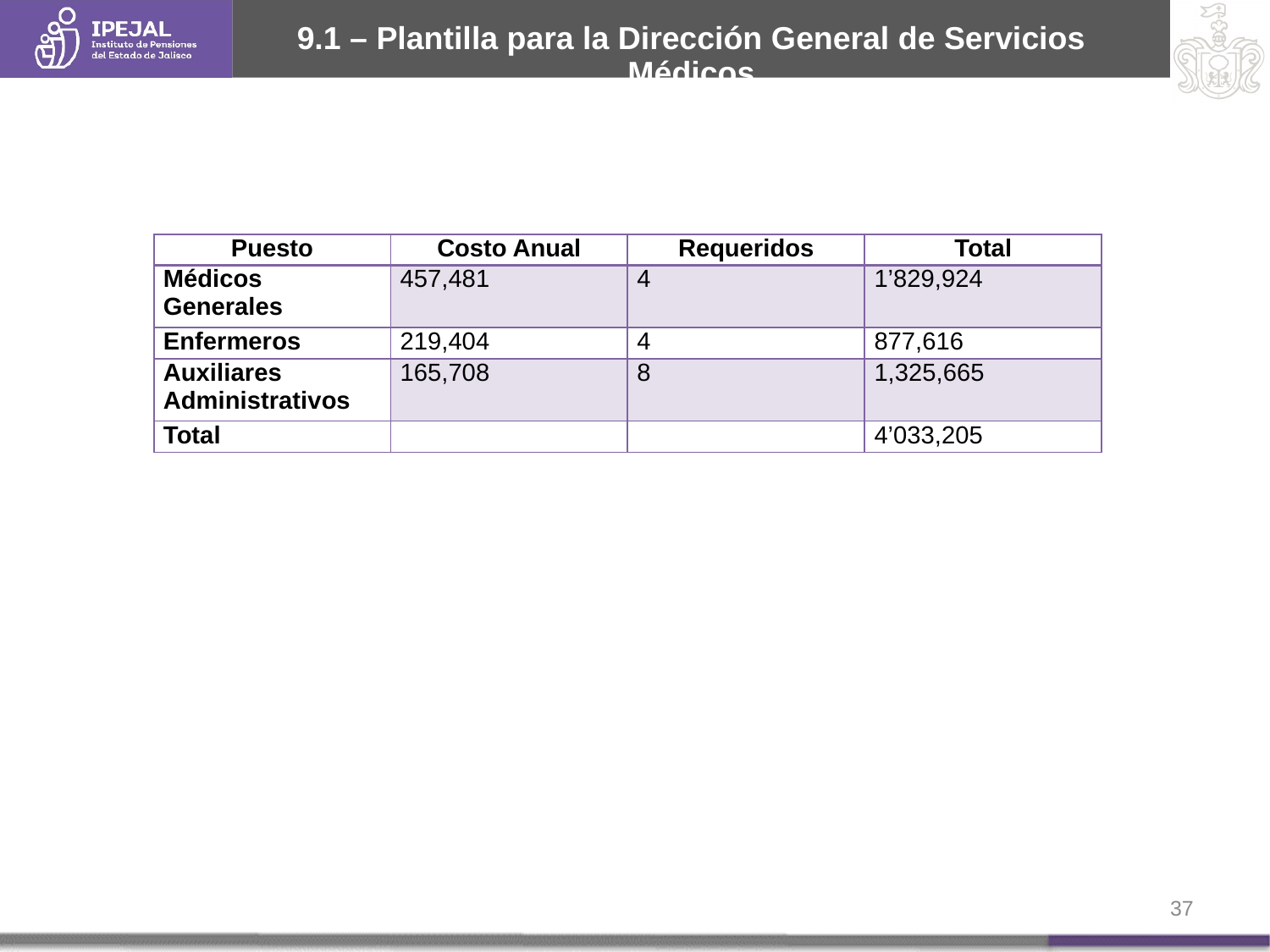

# 9.1 – Plantilla para la Dirección General de Servicios Médicos
| Puesto | Costo Anual | Requeridos | Total |
| --- | --- | --- | --- |
| Médicos Generales | 457,481 | 4 | 1’829,924 |
| Enfermeros | 219,404 | 4 | 877,616 |
| Auxiliares Administrativos | 165,708 | 8 | 1,325,665 |
| Total |  |  | 4’033,205 |
37